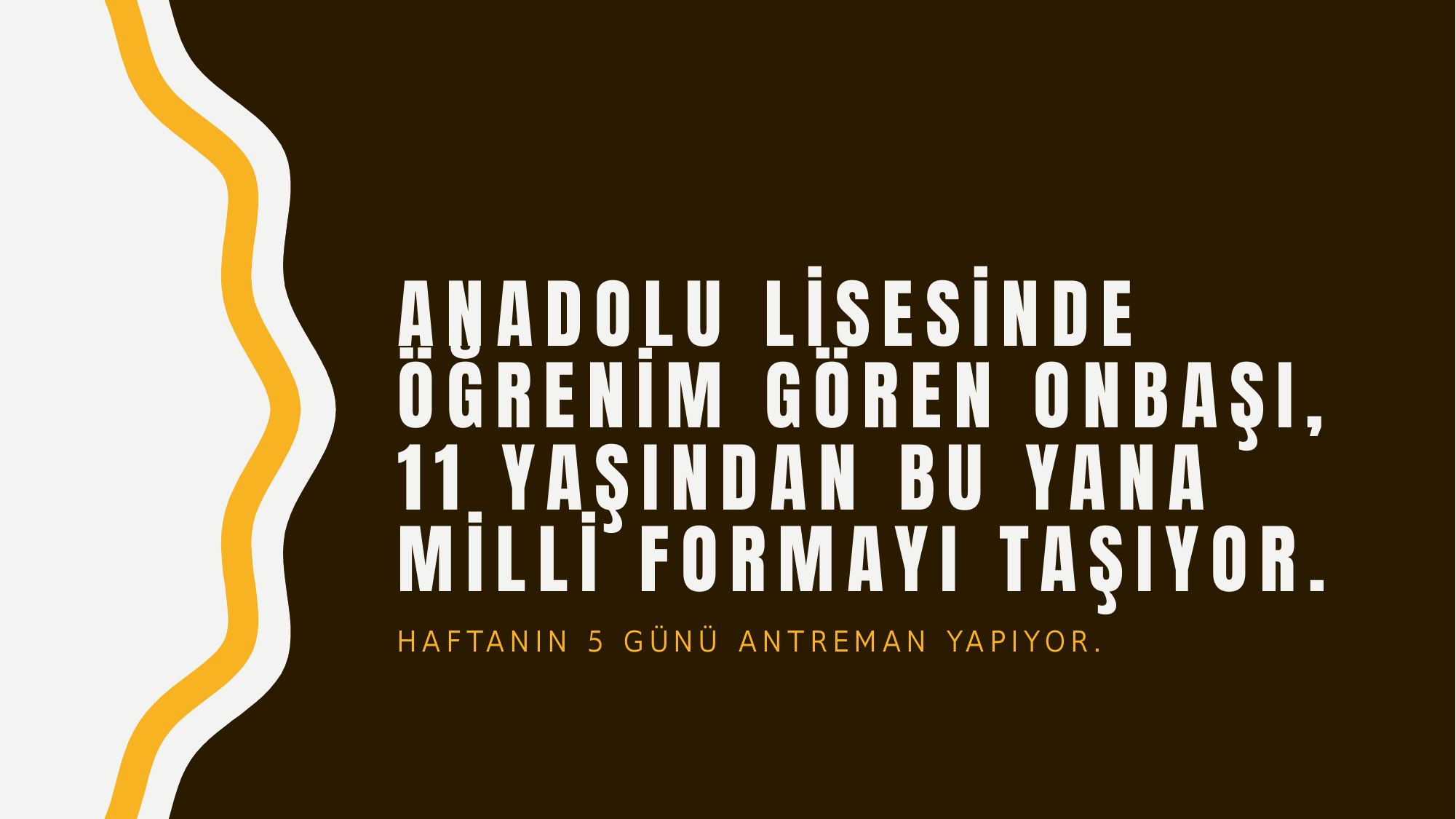

# ANADOLU LİSESİNDE ÖĞRENİM GÖREN ONBAŞI, 11 yaşından bu yana milli formayı taşıyor.
haftanın 5 günü ANTREMAN YAPIYOR.